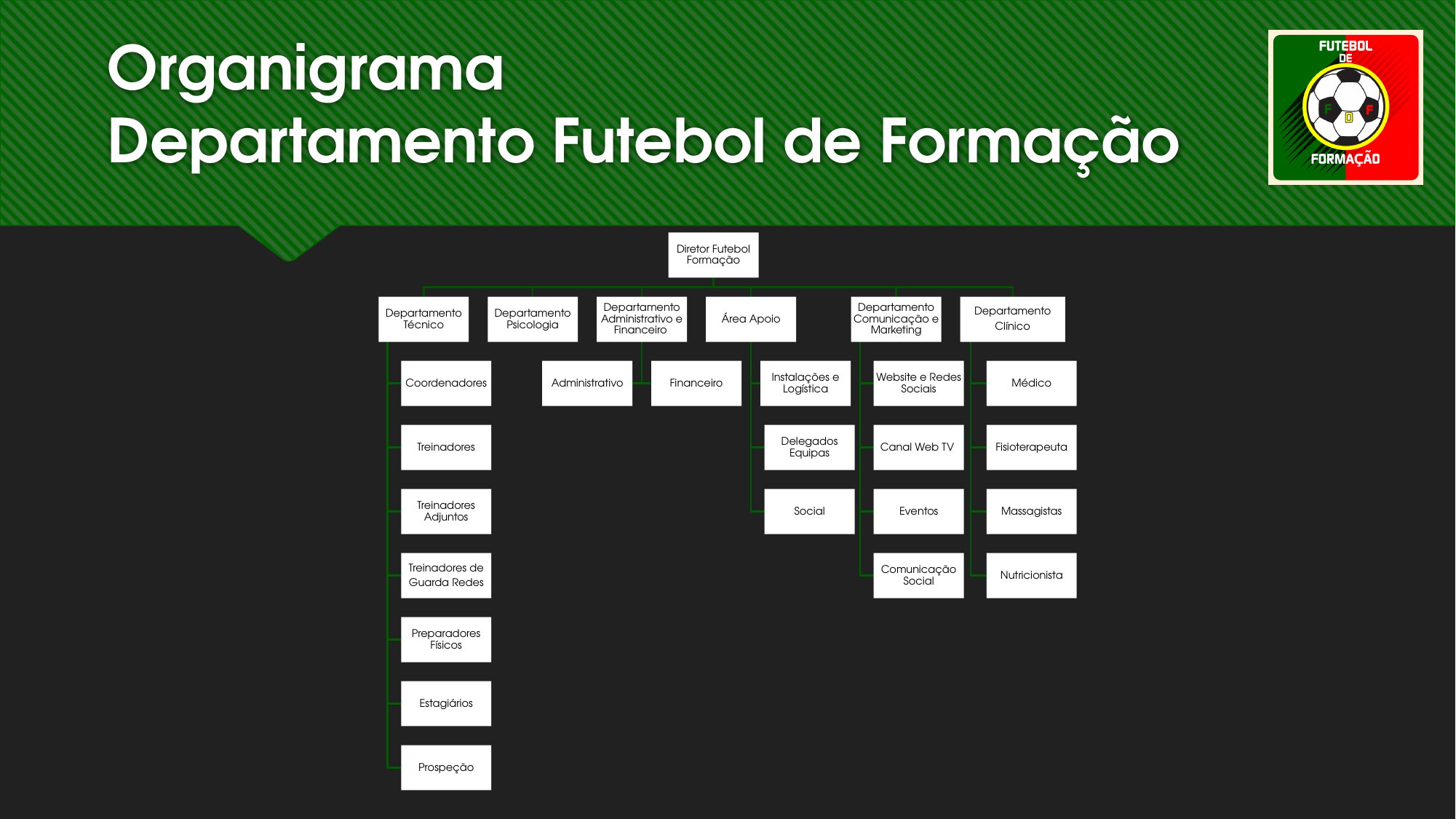

# Organigrama Departamento Futebol de Formação
Diretor Futebol Formação
Departamento
Clínico
Médico
Fisioterapeuta
Massagistas
Nutricionista
Departamento Comunicação e Marketing
Website e Redes Sociais
Canal Web TV
Eventos
Comunicação Social
Área Apoio
Delegados Equipas
Social
Instalações e Logística
Departamento Administrativo e Financeiro
Financeiro
Administrativo
Departamento Psicologia
Departamento Técnico
Coordenadores
Treinadores
Treinadores Adjuntos
Treinadores de
Guarda Redes
Preparadores Físicos
Estagiários
Prospeção